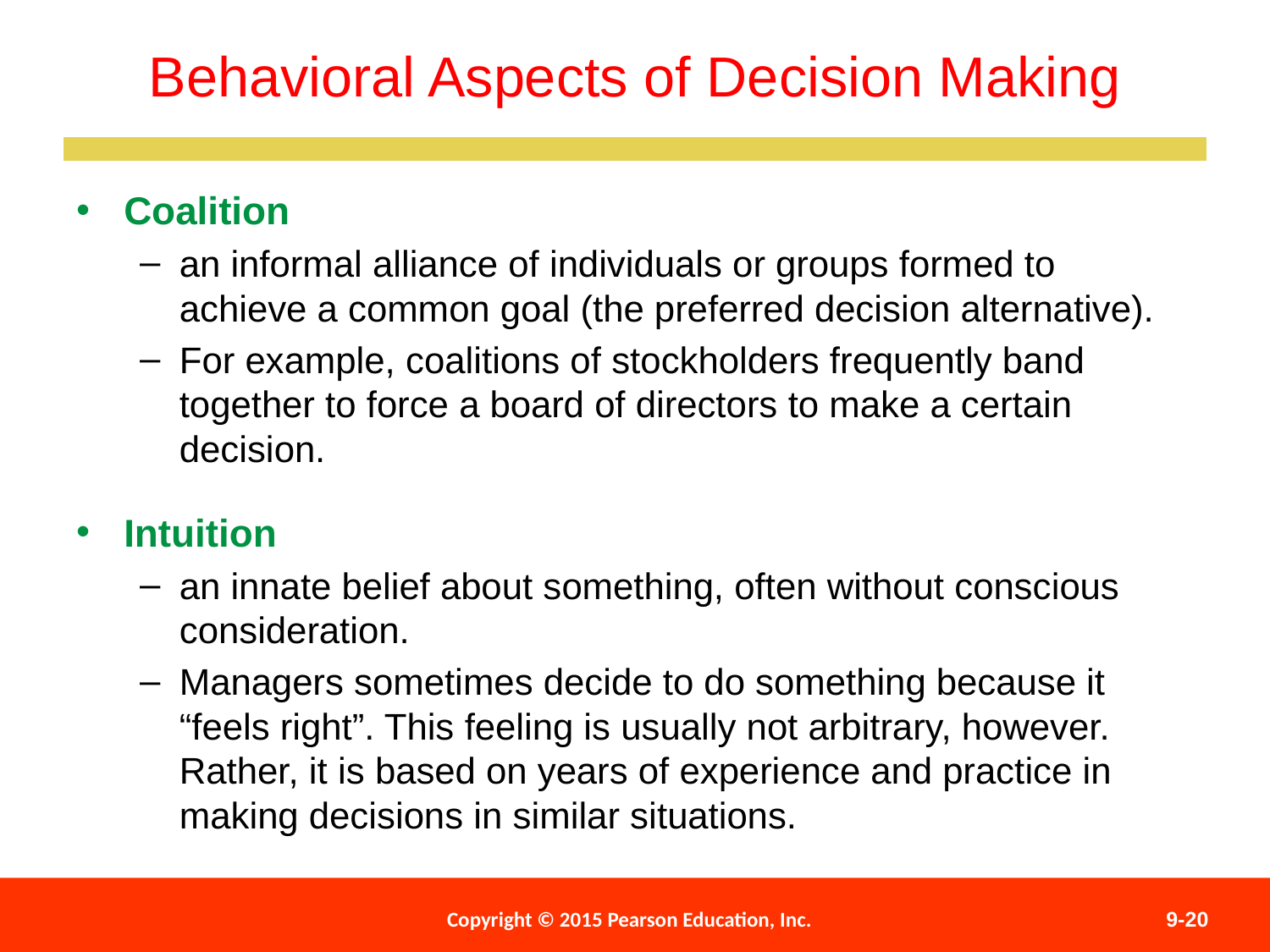

Behavioral Aspects of Decision Making
Coalition
an informal alliance of individuals or groups formed to achieve a common goal (the preferred decision alternative).
For example, coalitions of stockholders frequently band together to force a board of directors to make a certain decision.

Intuition
an innate belief about something, often without conscious consideration.
Managers sometimes decide to do something because it “feels right”. This feeling is usually not arbitrary, however. Rather, it is based on years of experience and practice in making decisions in similar situations.